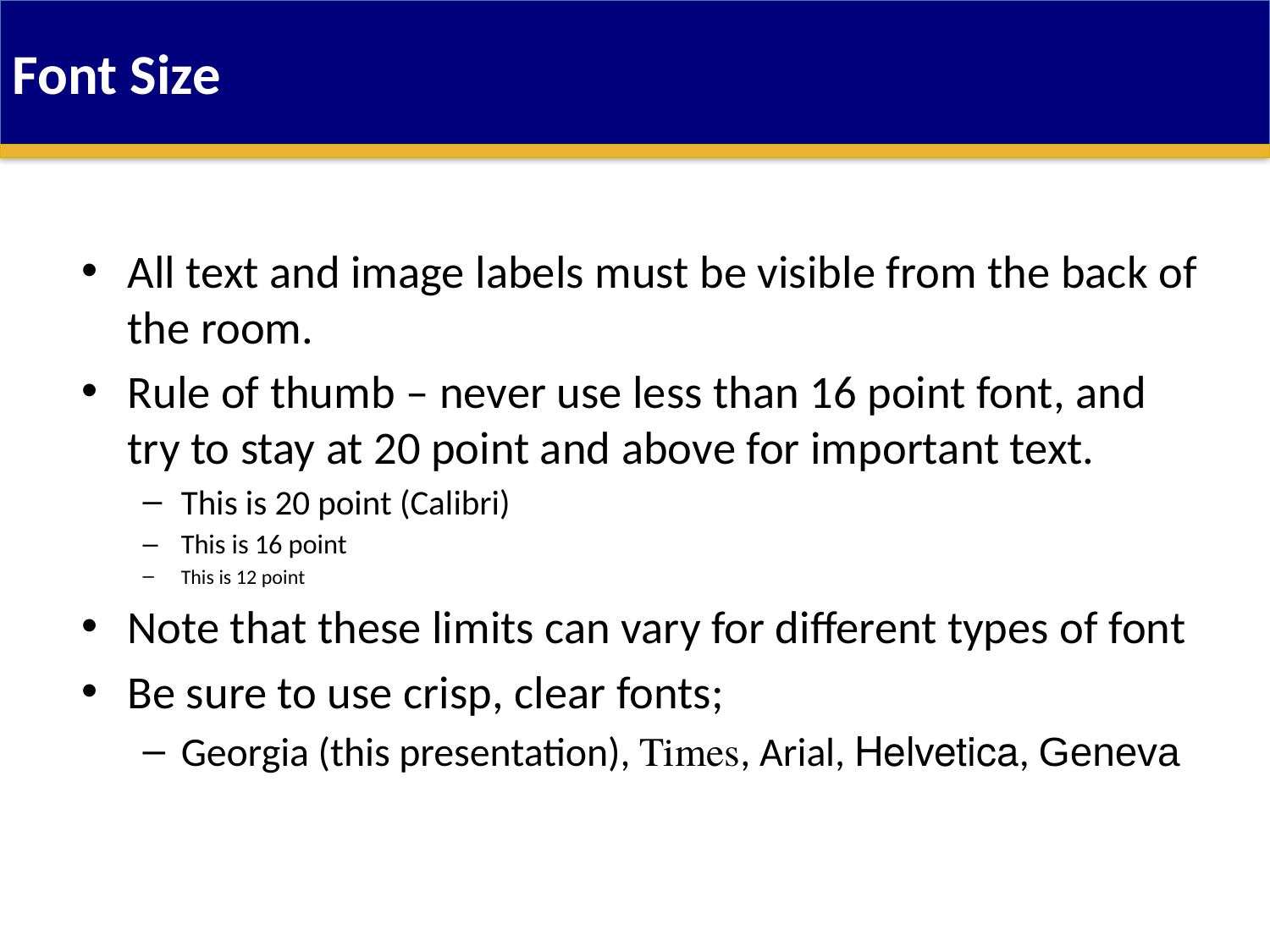

Font Size

All text and image labels must be visible from the back of the room.
Rule of thumb – never use less than 16 point font, and try to stay at 20 point and above for important text.
This is 20 point (Calibri)
This is 16 point
This is 12 point
Note that these limits can vary for different types of font
Be sure to use crisp, clear fonts;
Georgia (this presentation), Times, Arial, Helvetica, Geneva